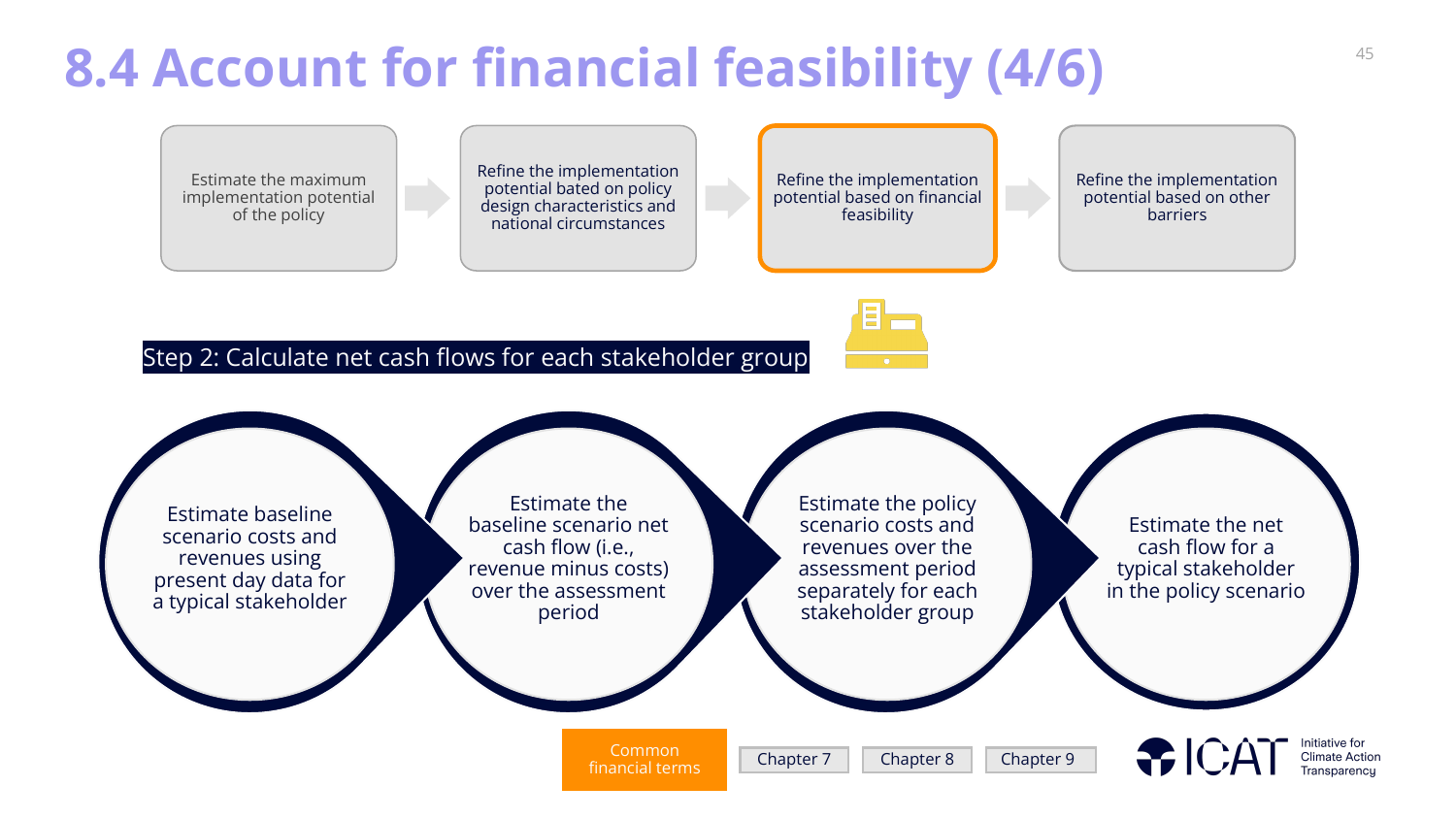

# 8.4 Account for financial feasibility (4/6)

Estimate the maximum implementation potential of the policy
Refine the implementation potential bated on policy design characteristics and national circumstances
Refine the implementation potential based on financial feasibility
Refine the implementation potential based on other barriers

Step 2: Calculate net cash flows for each stakeholder group

Estimate baseline scenario costs and revenues using present day data for a typical stakeholder
Estimate the baseline scenario net cash flow (i.e., revenue minus costs) over the assessment period
Estimate the policy scenario costs and revenues over the assessment period separately for each stakeholder group
Estimate the net cash flow for a typical stakeholder in the policy scenario
Common financial terms
Chapter 7

Chapter 8

Chapter 9